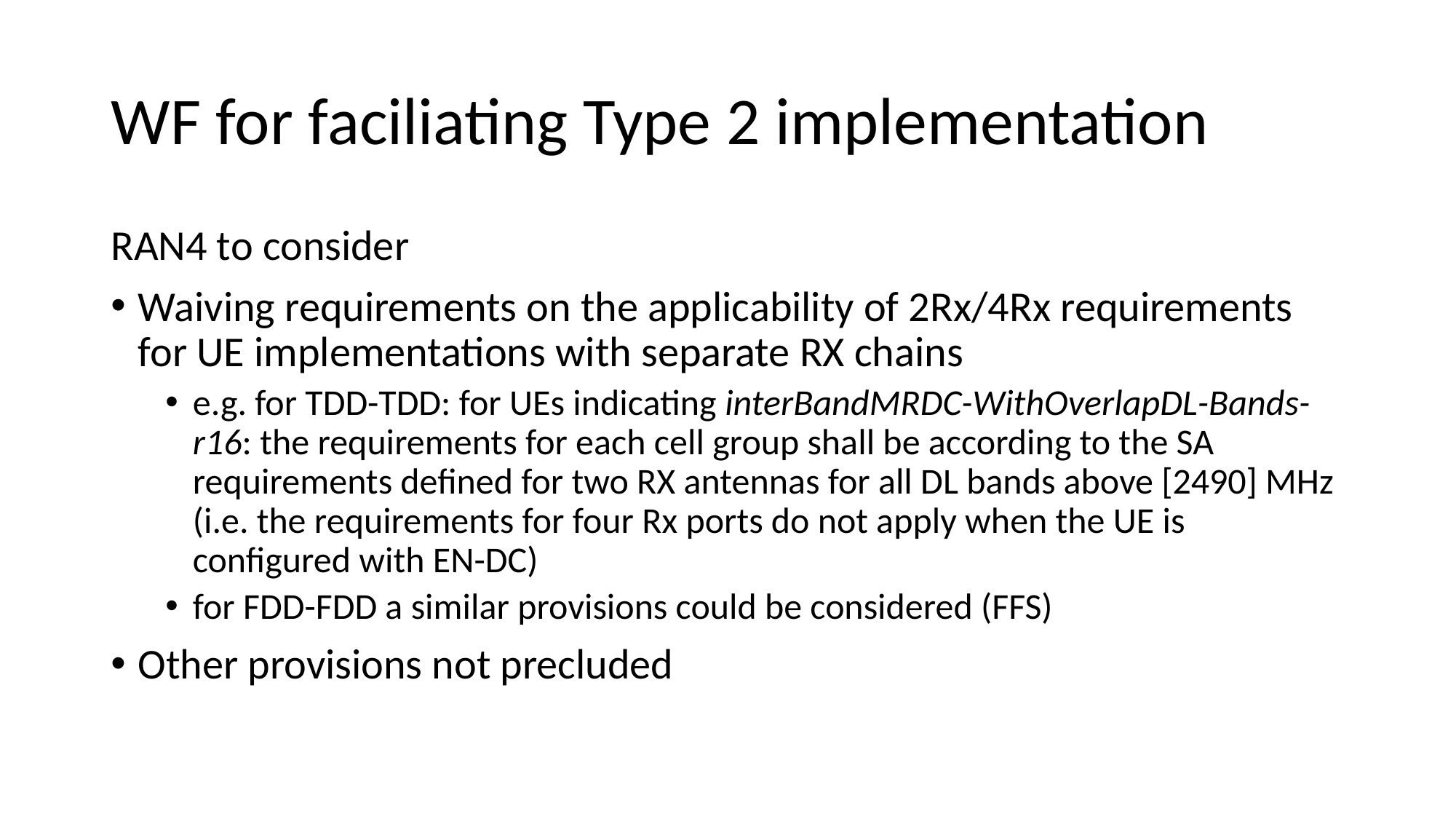

# WF for faciliating Type 2 implementation
RAN4 to consider
Waiving requirements on the applicability of 2Rx/4Rx requirements for UE implementations with separate RX chains
e.g. for TDD-TDD: for UEs indicating interBandMRDC-WithOverlapDL-Bands-r16: the requirements for each cell group shall be according to the SA requirements defined for two RX antennas for all DL bands above [2490] MHz (i.e. the requirements for four Rx ports do not apply when the UE is configured with EN-DC)
for FDD-FDD a similar provisions could be considered (FFS)
Other provisions not precluded